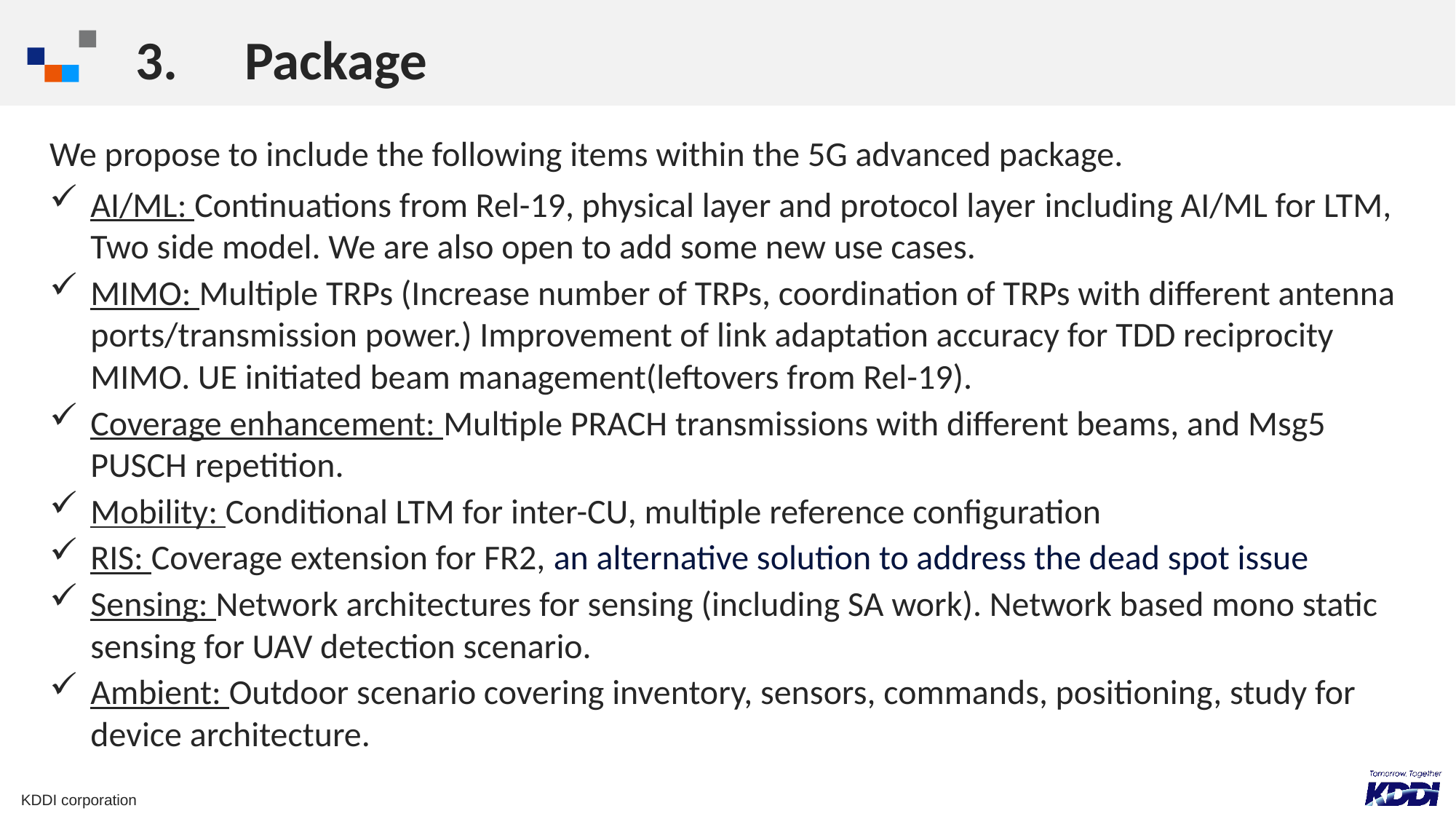

# 3.	Package
We propose to include the following items within the 5G advanced package.
AI/ML: Continuations from Rel-19, physical layer and protocol layer including AI/ML for LTM,  Two side model. We are also open to add some new use cases.
MIMO: Multiple TRPs (Increase number of TRPs, coordination of TRPs with different antenna ports/transmission power.) Improvement of link adaptation accuracy for TDD reciprocity MIMO. UE initiated beam management(leftovers from Rel-19).
Coverage enhancement: Multiple PRACH transmissions with different beams, and Msg5 PUSCH repetition.
Mobility: Conditional LTM for inter-CU, multiple reference configuration
RIS: Coverage extension for FR2, an alternative solution to address the dead spot issue
Sensing: Network architectures for sensing (including SA work). Network based mono static sensing for UAV detection scenario.
Ambient: Outdoor scenario covering inventory, sensors, commands, positioning, study for device architecture.